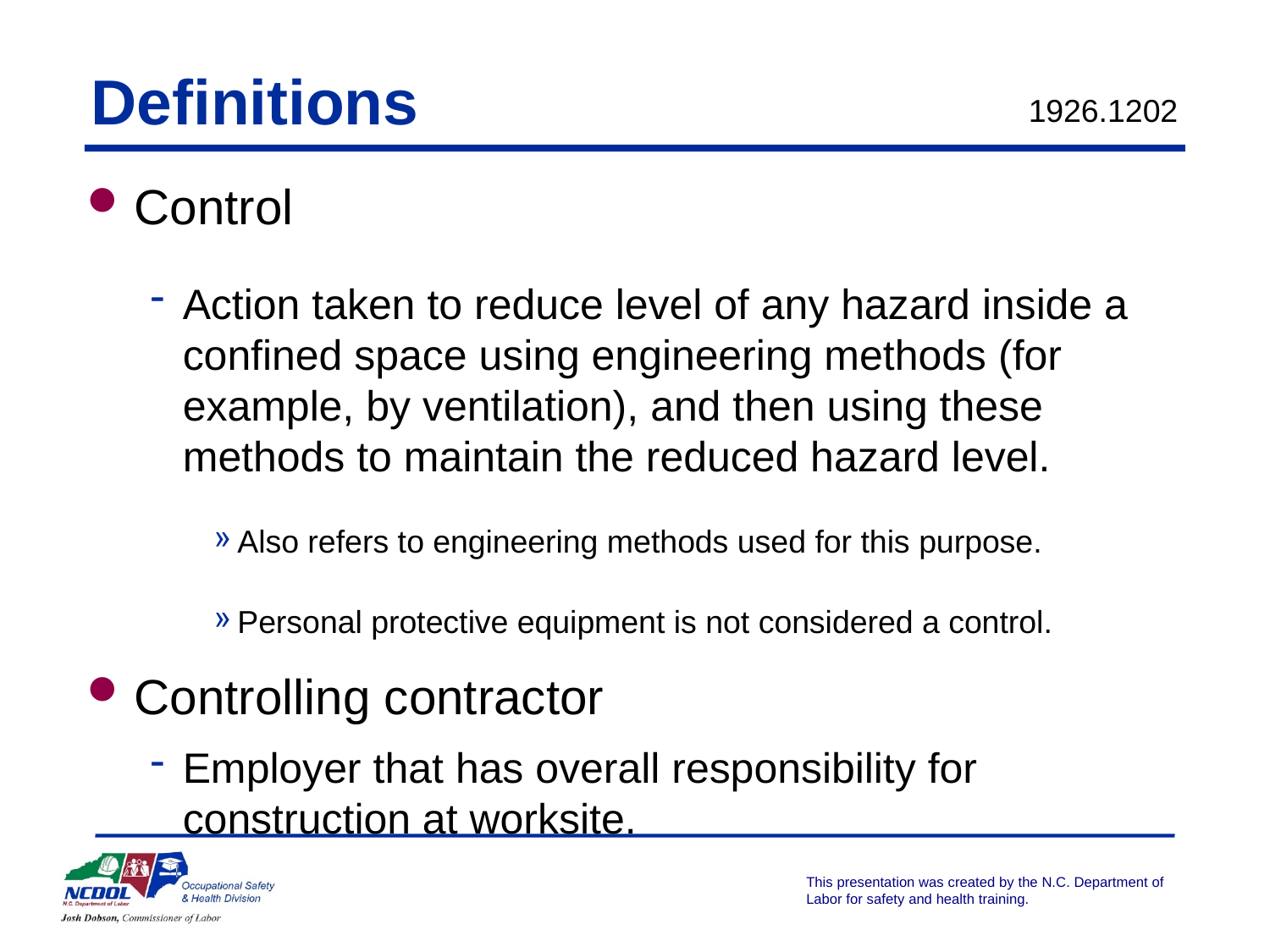

# Definitions
1926.1202
Control

Action taken to reduce level of any hazard inside a confined space using engineering methods (for example, by ventilation), and then using these methods to maintain the reduced hazard level.

Also refers to engineering methods used for this purpose.

Personal protective equipment is not considered a control.

Controlling contractor

Employer that has overall responsibility for construction at worksite.